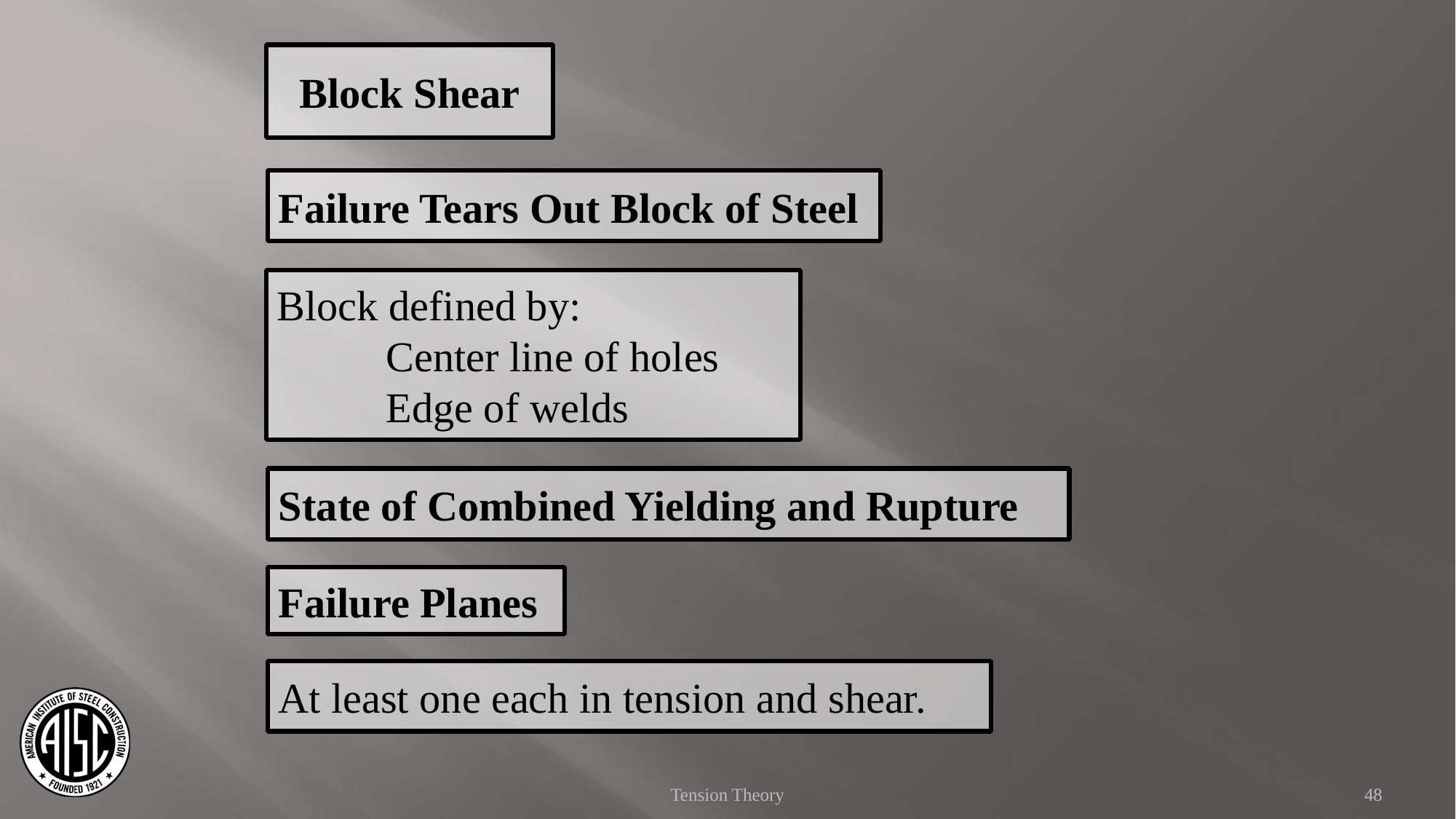

Block Shear
Failure Tears Out Block of Steel
Block defined by:
	Center line of holes
	Edge of welds
State of Combined Yielding and Rupture
Failure Planes
At least one each in tension and shear.
Tension Theory
48